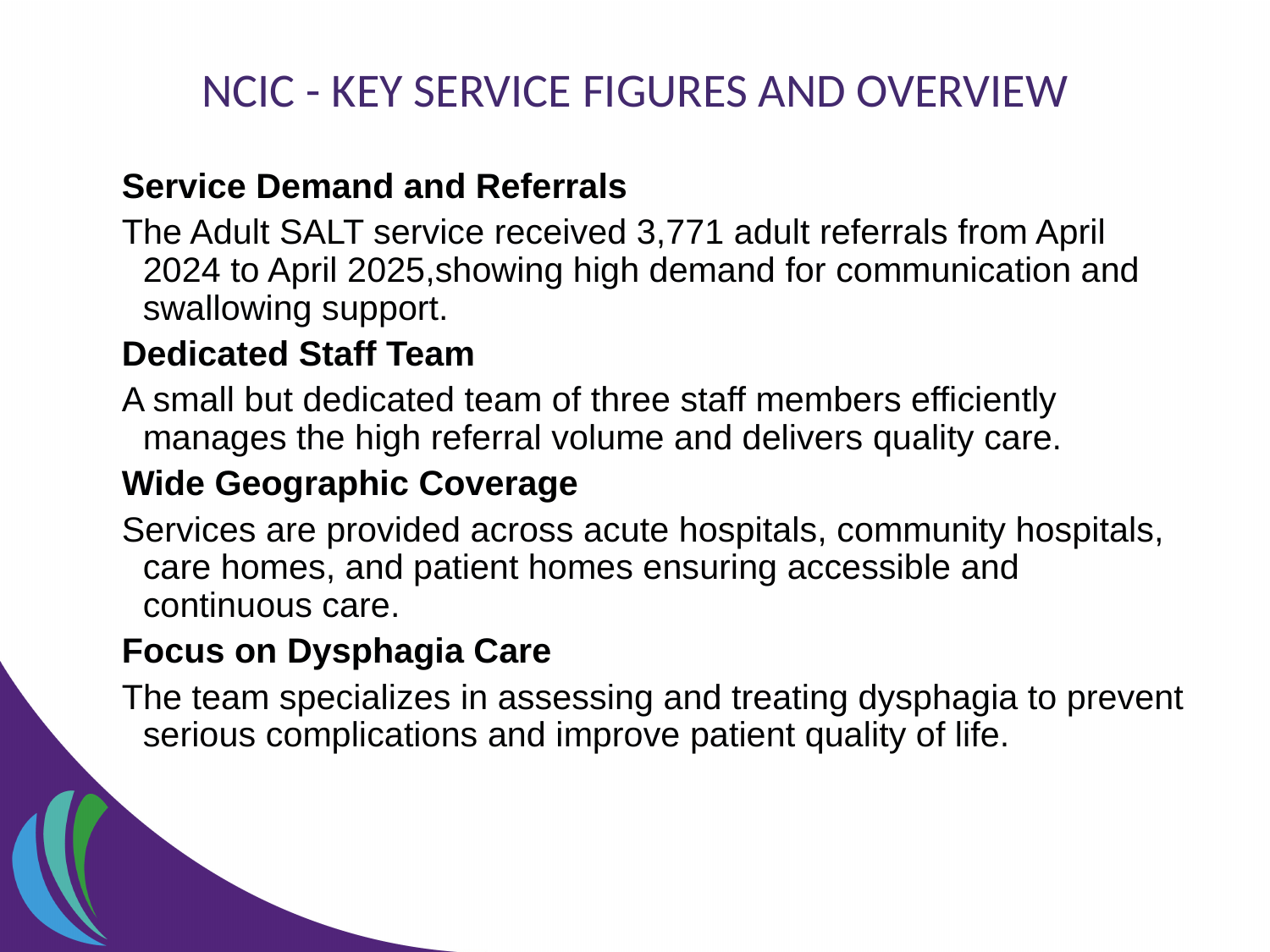

# NCIC - Key Service Figures and Overview
Service Demand and Referrals​
The Adult SALT service received 3,771 adult referrals from April 2024 to April 2025,showing high demand for communication and swallowing support.​
Dedicated Staff Team​
A small but dedicated team of three staff members efficiently manages the high referral volume and delivers quality care.​
Wide Geographic Coverage​
Services are provided across acute hospitals, community hospitals, care homes, and patient homes ensuring accessible and continuous care.​
Focus on Dysphagia Care​
The team specializes in assessing and treating dysphagia to prevent serious complications and improve patient quality of life.​